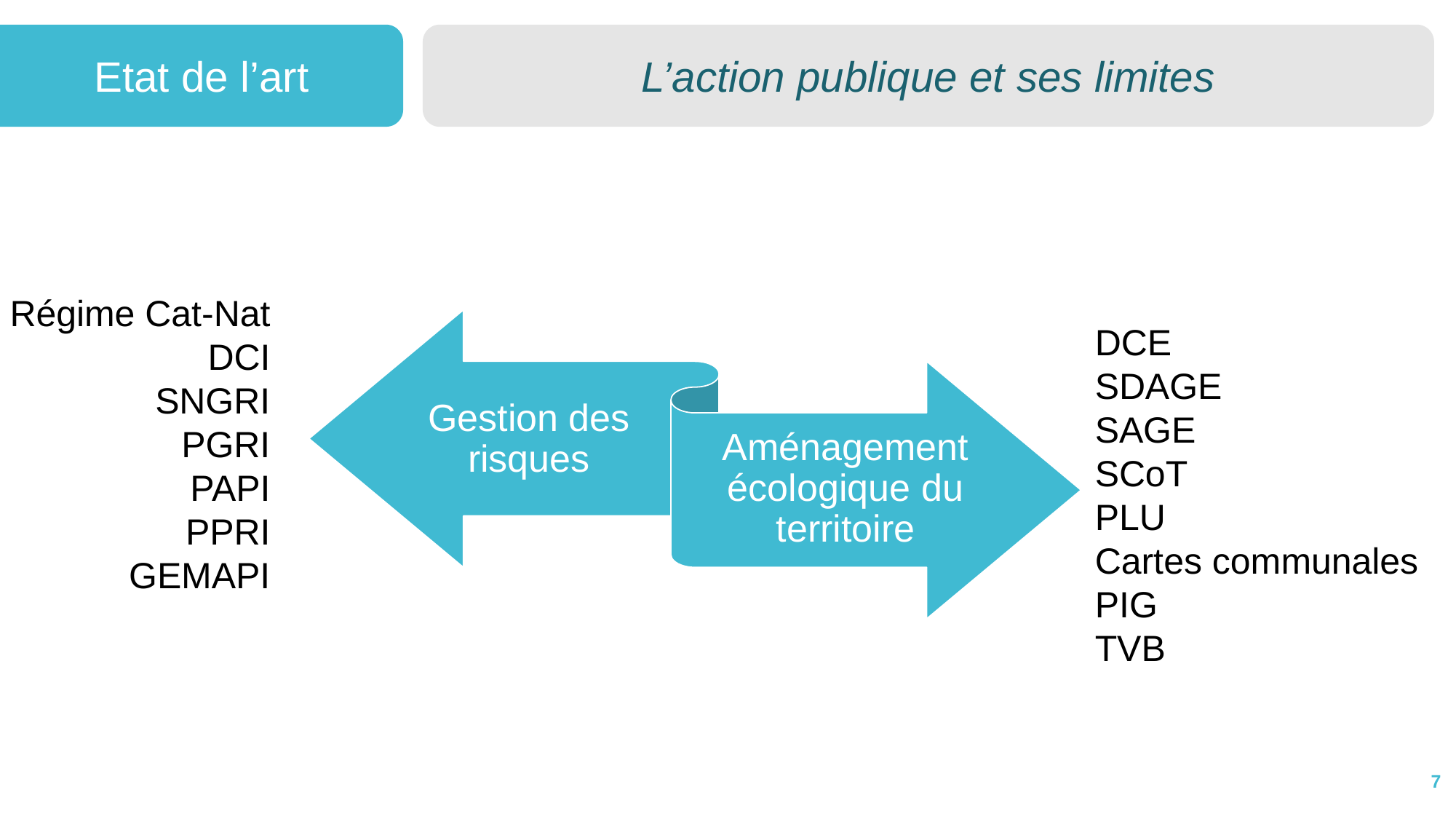

Etat de l’art
L’action publique et ses limites
Gestion des risques
Aménagement écologique du territoire
Régime Cat-Nat
DCI
SNGRI
PGRI
PAPI
PPRI
GEMAPI
DCE
SDAGE
SAGE
SCoT
PLU
Cartes communales
PIG
TVB

7